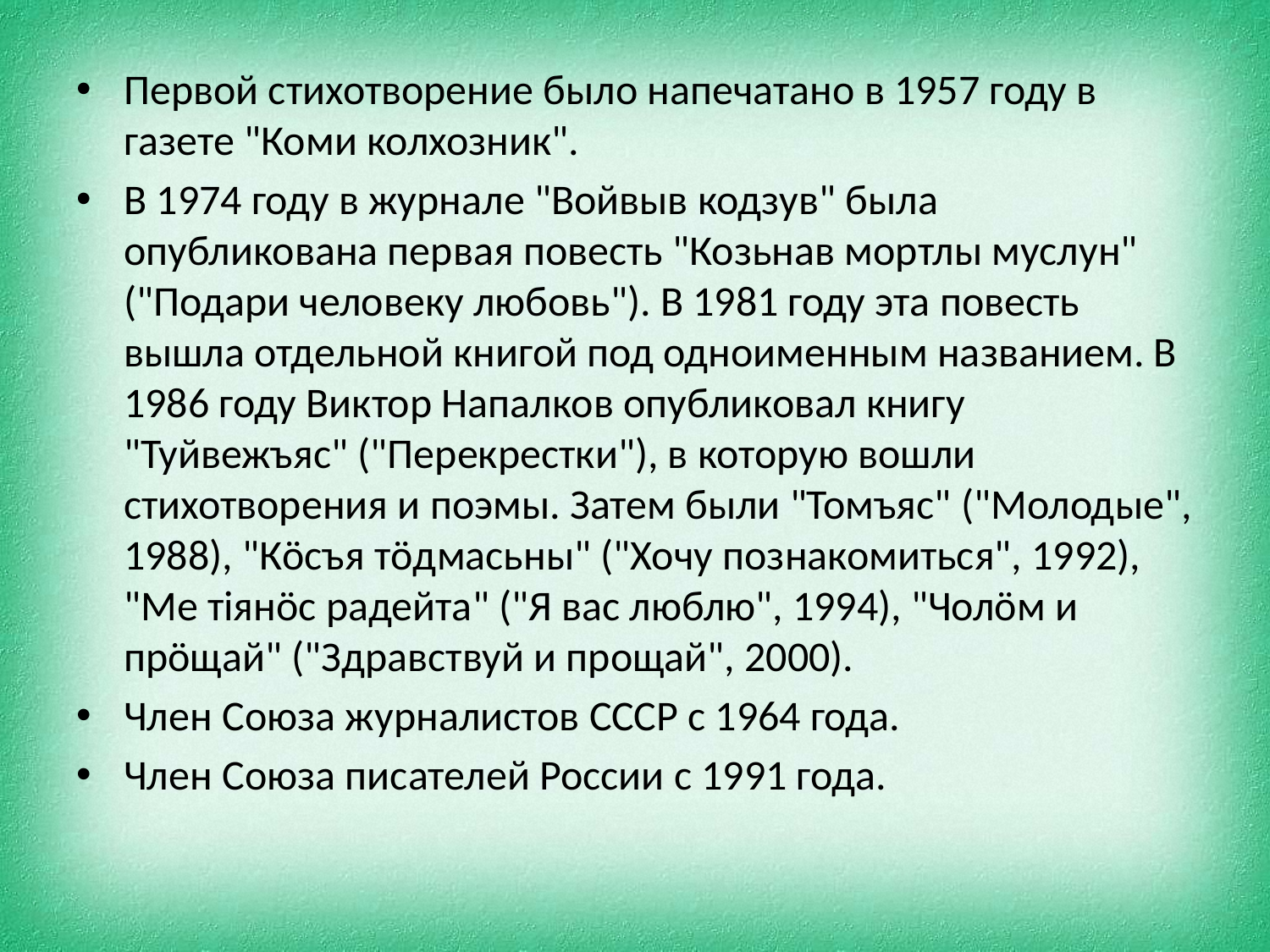

Первой стихотворение было напечатано в 1957 году в газете "Коми колхозник".
В 1974 году в журнале "Войвыв кодзув" была опубликована первая повесть "Козьнав мортлы муслун" ("Подари человеку любовь"). В 1981 году эта повесть вышла отдельной книгой под одноименным названием. В 1986 году Виктор Напалков опубликовал книгу "Туйвежъяс" ("Перекрестки"), в которую вошли стихотворения и поэмы. Затем были "Томъяс" ("Молодые", 1988), "Кöсъя тöдмасьны" ("Хочу познакомиться", 1992), "Ме тiянöс радейта" ("Я вас люблю", 1994), "Чолöм и прöщай" ("Здравствуй и прощай", 2000).
Член Союза журналистов СССР с 1964 года.
Член Союза писателей России с 1991 года.